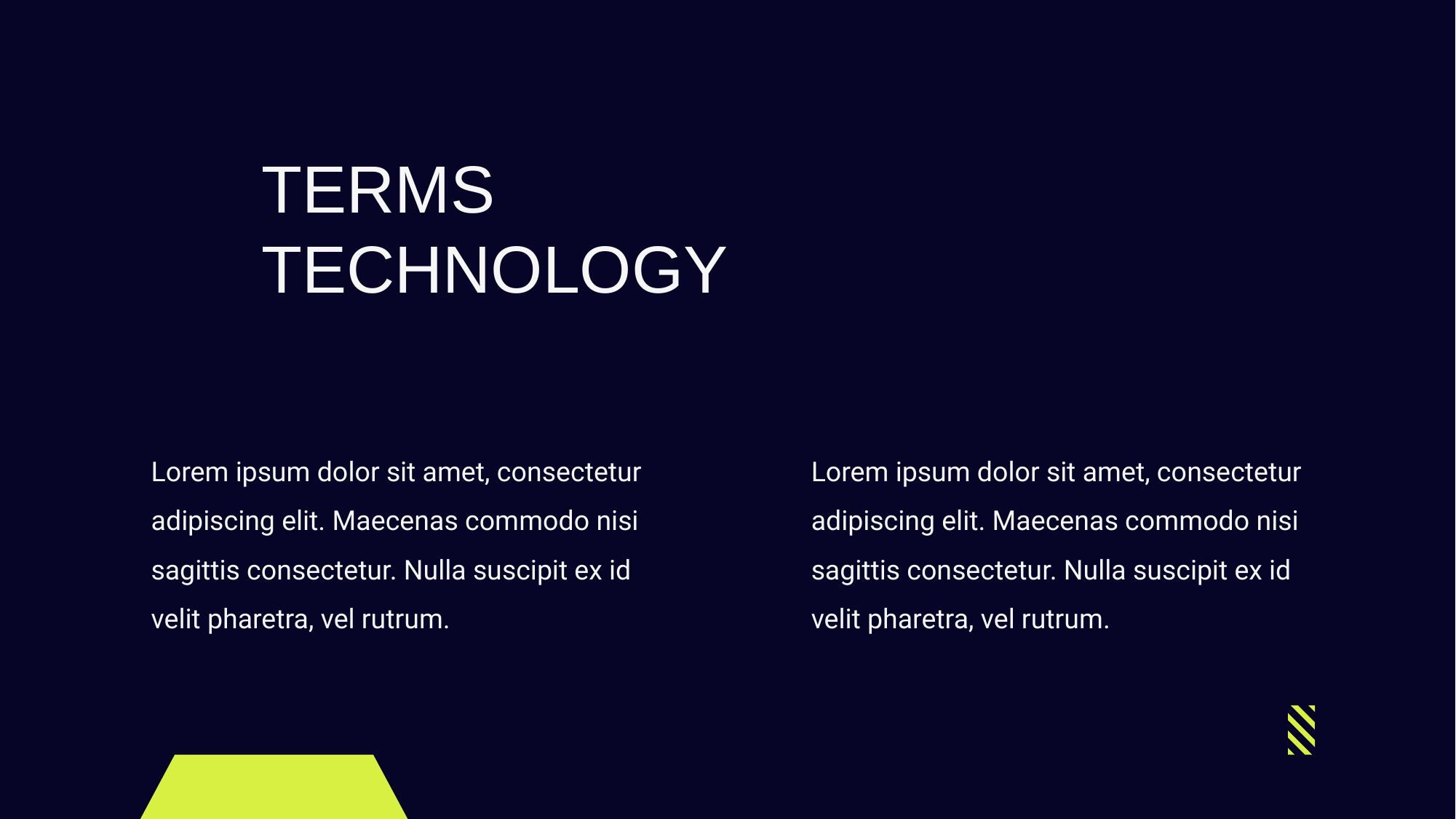

TERMS
TECHNOLOGY
Lorem ipsum dolor sit amet, consectetur adipiscing elit. Maecenas commodo nisi sagittis consectetur. Nulla suscipit ex id velit pharetra, vel rutrum.
Lorem ipsum dolor sit amet, consectetur adipiscing elit. Maecenas commodo nisi sagittis consectetur. Nulla suscipit ex id velit pharetra, vel rutrum.